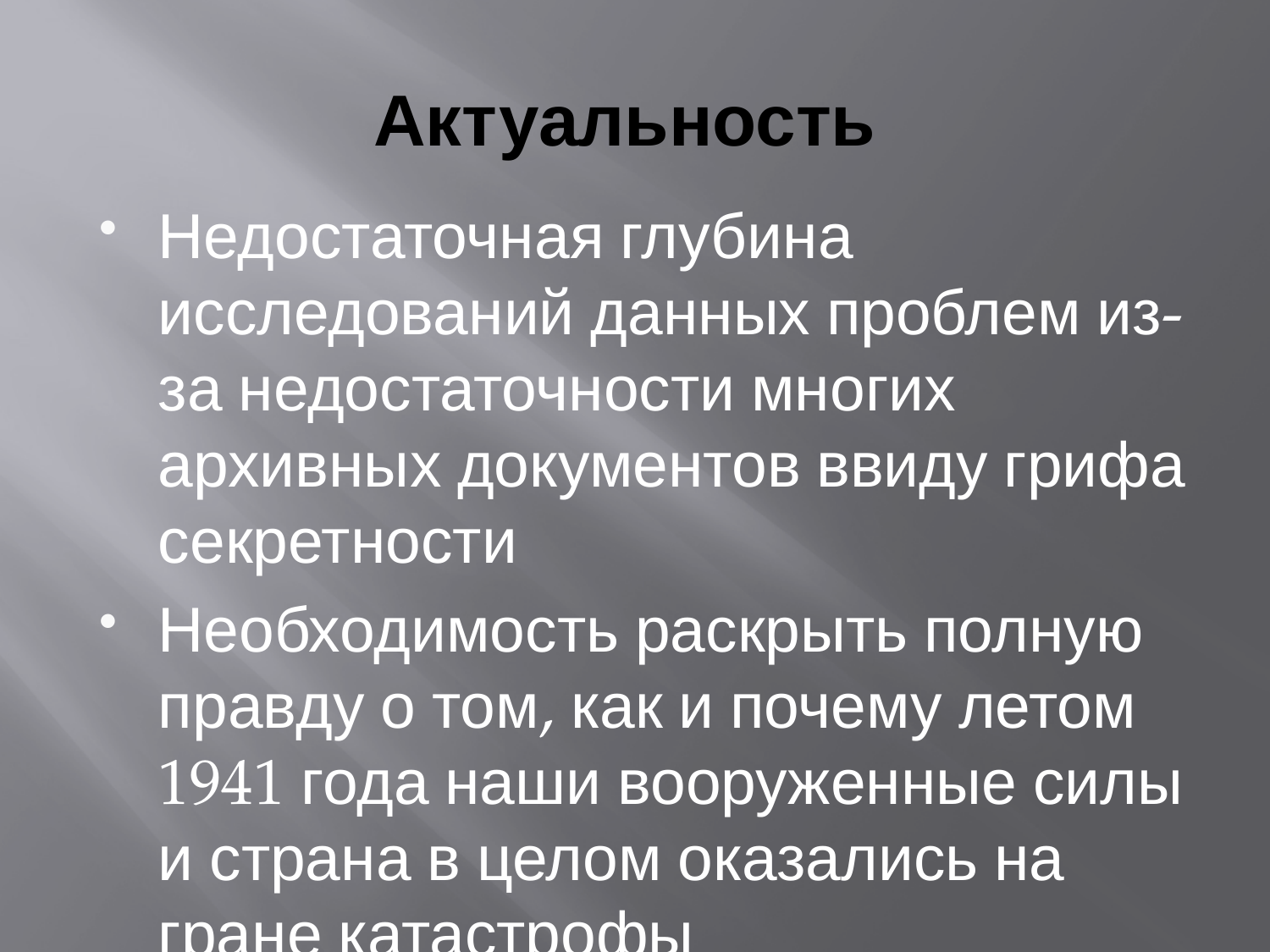

# Актуальность
Недостаточная глубина исследований данных проблем из-за недостаточности многих архивных документов ввиду грифа секретности
Необходимость раскрыть полную правду о том, как и почему летом 1941 года наши вооруженные силы и страна в целом оказались на гране катастрофы